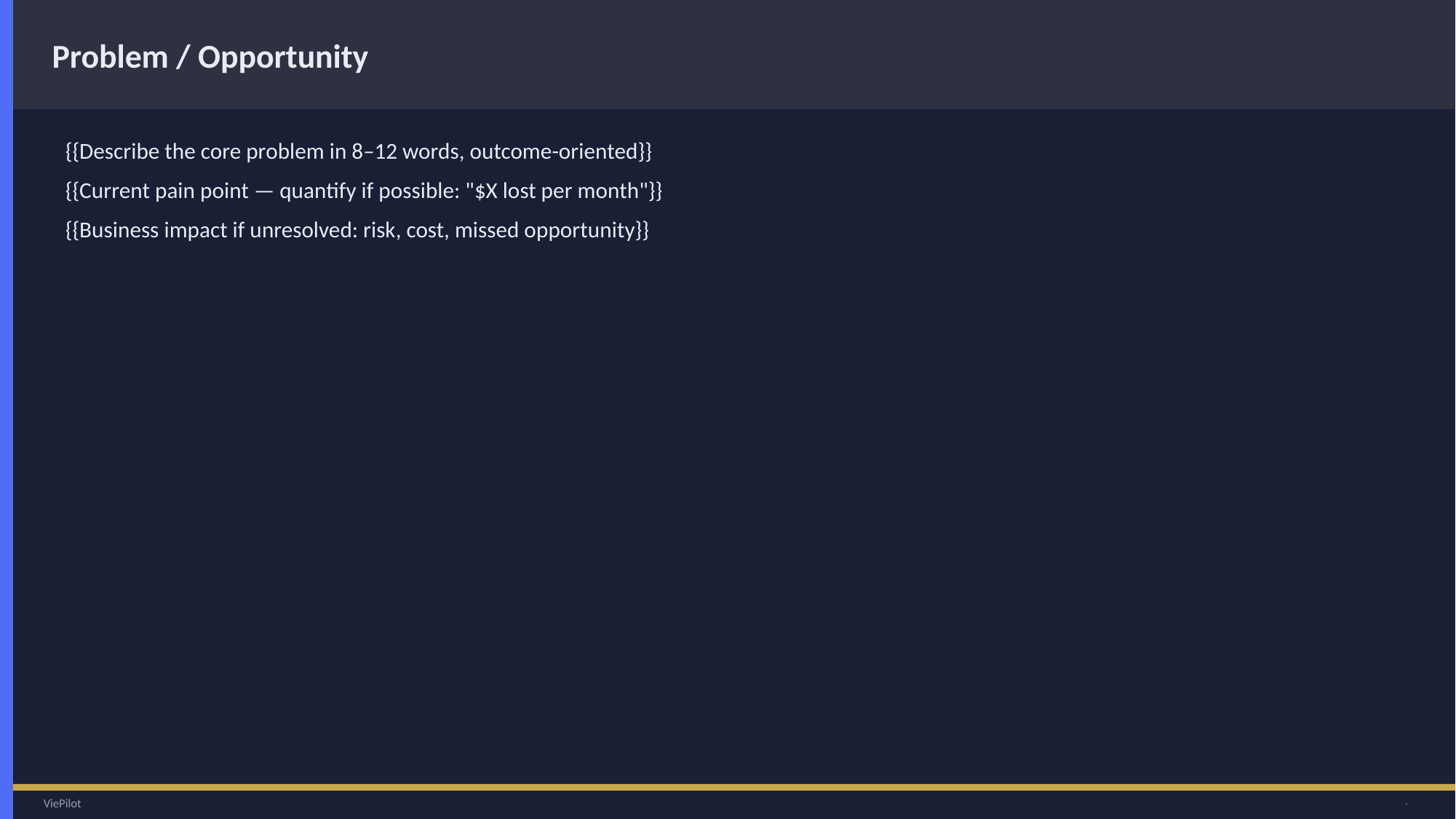

Problem / Opportunity
{{Describe the core problem in 8–12 words, outcome-oriented}}
{{Current pain point — quantify if possible: "$X lost per month"}}
{{Business impact if unresolved: risk, cost, missed opportunity}}